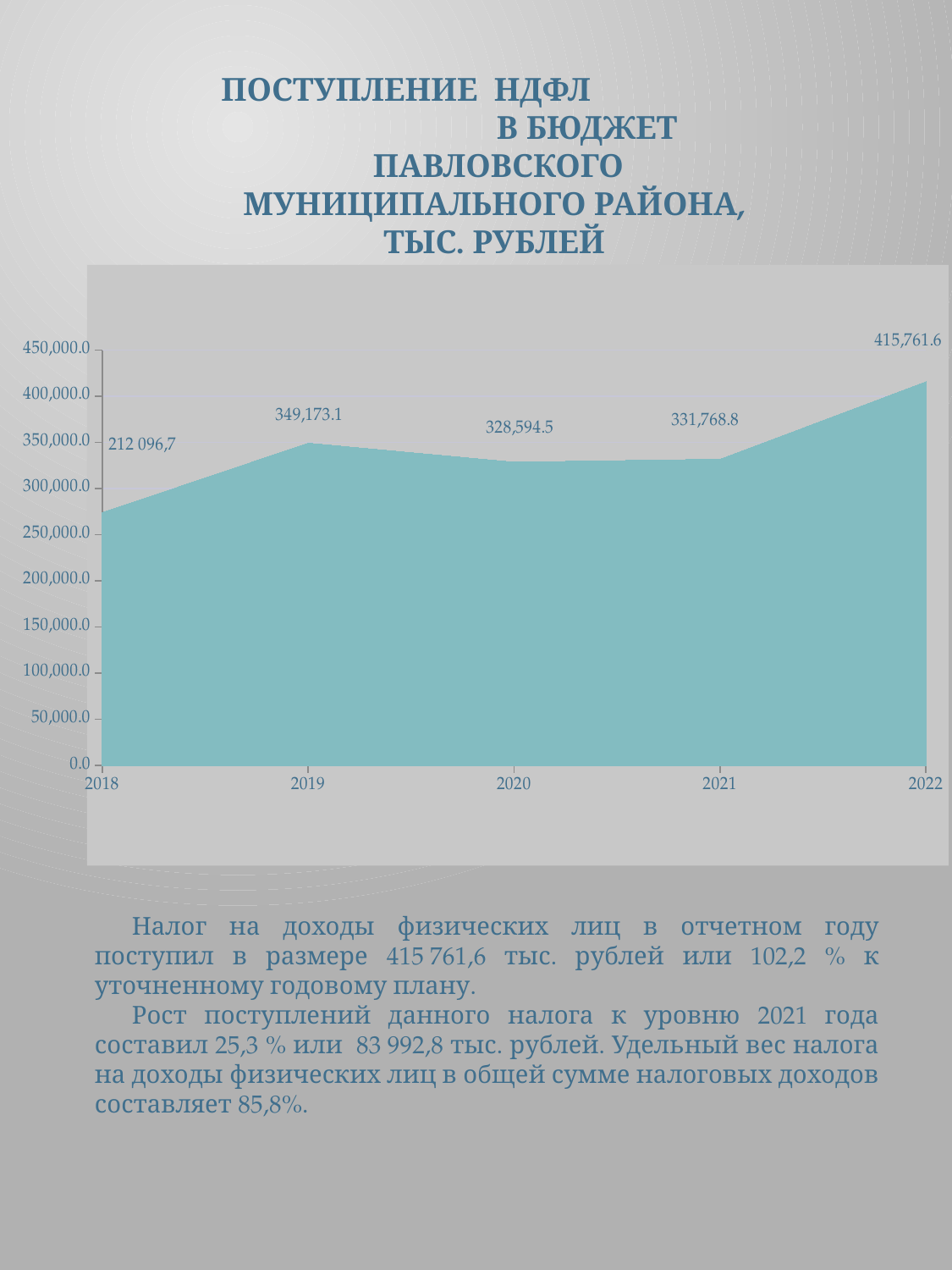

Поступление  НДФЛ                                              в бюджет Павловского муниципального района,  тыс. рублей

### Chart

| Category | НДФЛ |
|---|---|
| 2018 | 273942.4 |
| 2019 | 349173.1 |
| 2020 | 328594.5 |
| 2021 | 331768.8 |
| 2022 | 415761.6 |

Налог на доходы физических лиц в отчетном году поступил в размере 415 761,6 тыс. рублей или 102,2 % к уточненному годовому плану.
Рост поступлений данного налога к уровню 2021 года составил 25,3 % или  83 992,8 тыс. рублей. Удельный вес налога на доходы физических лиц в общей сумме налоговых доходов составляет 85,8%.